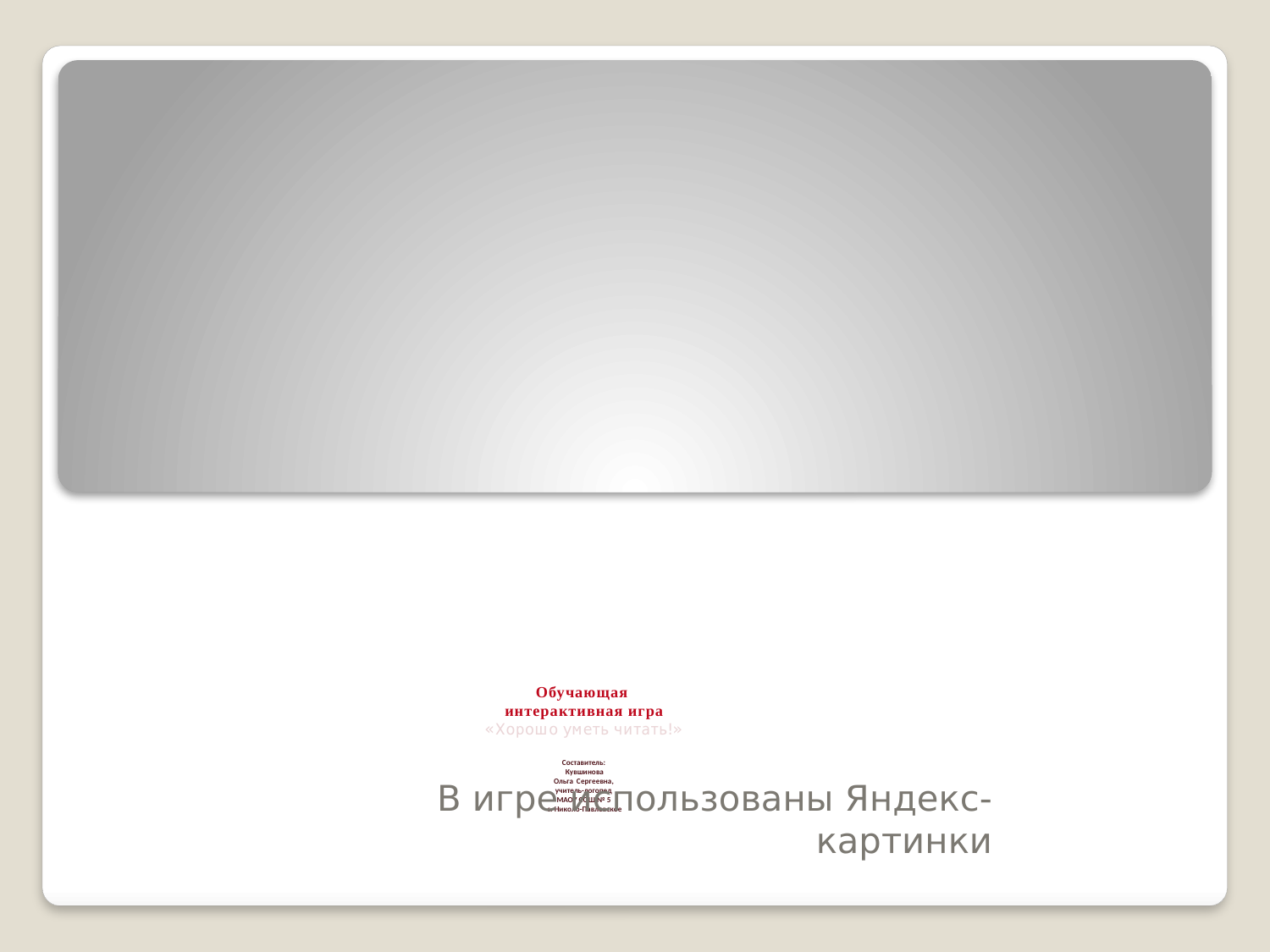

# Обучающая интерактивная игра «Хорошо уметь читать!» Составитель: Кувшинова Ольга  Сергеевна, учитель-логопед МАОУ СОШ № 5 с. Николо-Павловское
В игре использованы Яндекс-картинки